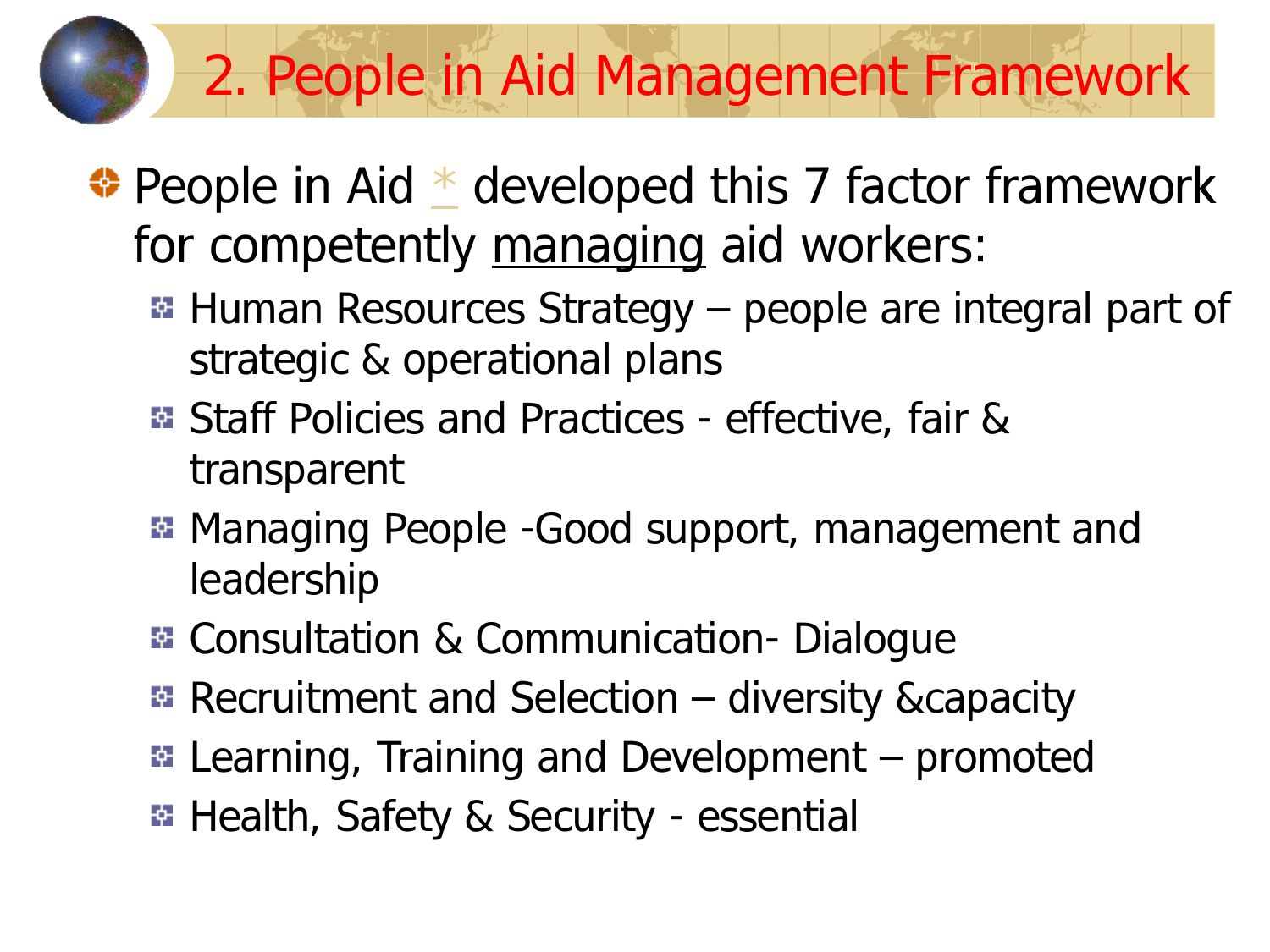

# 2. People in Aid Management Framework
People in Aid * developed this 7 factor framework for competently managing aid workers:
Human Resources Strategy – people are integral part of strategic & operational plans
Staff Policies and Practices - effective, fair & transparent
Managing People -Good support, management and leadership
Consultation & Communication- Dialogue
Recruitment and Selection – diversity &capacity
Learning, Training and Development – promoted
Health, Safety & Security - essential